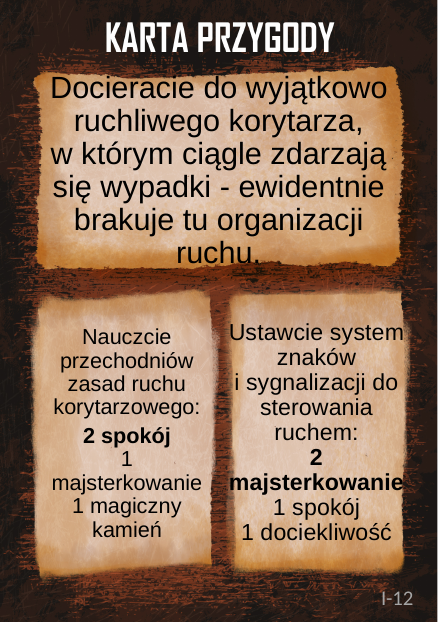

# Docieracie do wyjątkowo ruchliwego korytarza, w którym ciągle zdarzają się wypadki - ewidentnie brakuje tu organizacji ruchu.
Ustawcie system znaków
i sygnalizacji do sterowania ruchem:
2 majsterkowanie
1 spokój
1 dociekliwość
Nauczcie przechodniów zasad ruchu korytarzowego:
2 spokój
1 majsterkowanie
1 magiczny kamień
I-12